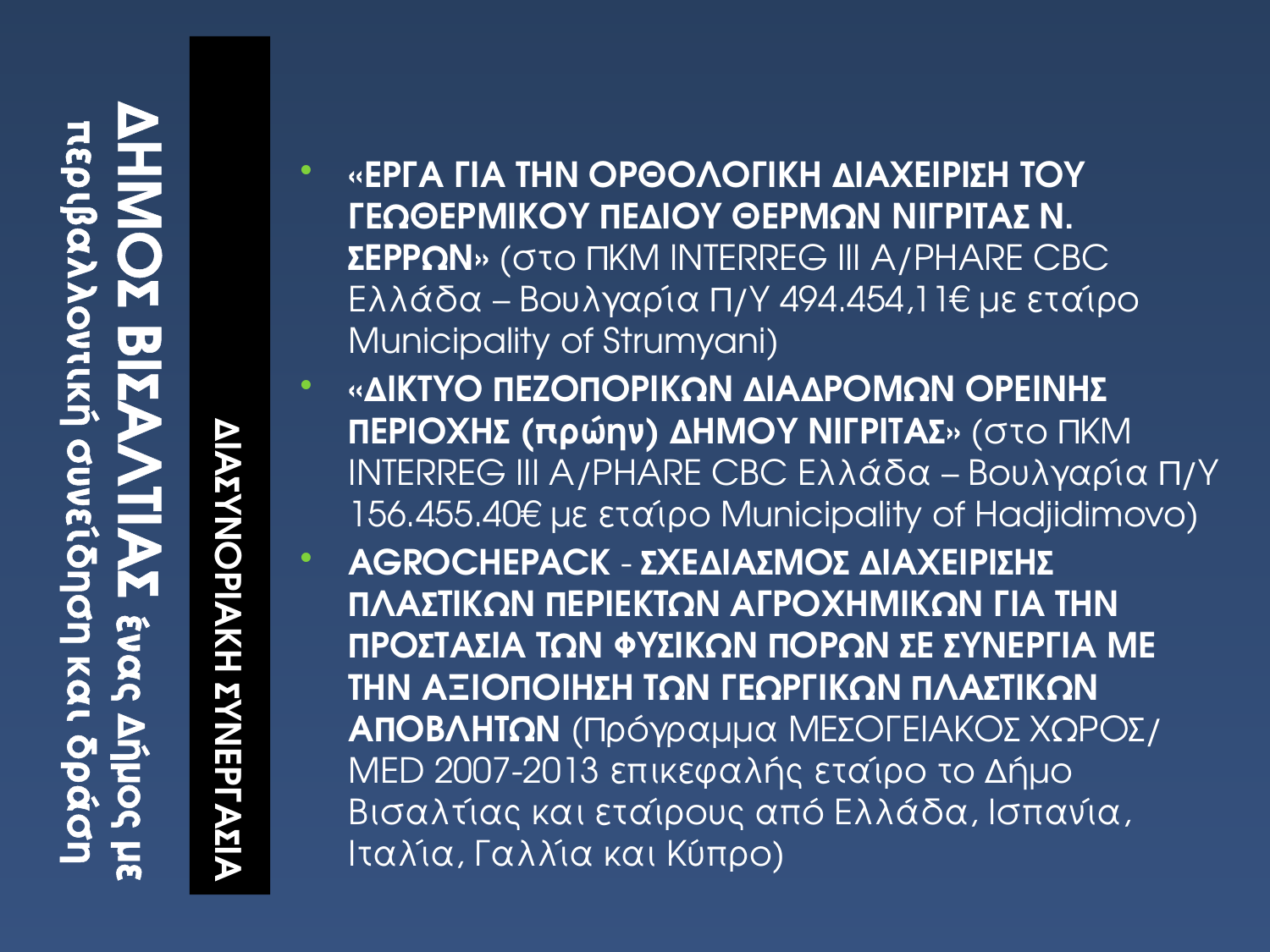

ΔΙΑΣΥΝΟΡΙΑΚΗ ΣΥΝΕΡΓΑΣΙΑ
# ΔΗΜΟΣ ΒΙΣΑΛΤΙΑΣ ένας Δήμος με περιβαλλοντική συνείδηση και δράση
«ΕΡΓΑ ΓΙΑ ΤΗΝ ΟΡΘΟΛΟΓΙΚΗ ΔΙΑΧΕΙΡΙΣΗ ΤΟΥ ΓΕΩΘΕΡΜΙΚΟΥ ΠΕΔΙΟΥ ΘΕΡΜΩΝ ΝΙΓΡΙΤΑΣ Ν. ΣΕΡΡΩΝ» (στο ΠΚΜ INTERREG III A/PHARE CBC Ελλάδα – Βουλγαρία Π/Υ 494.454,11€ με εταίρο Municipality of Strumyani)
«ΔΙΚΤΥΟ ΠΕΖΟΠΟΡΙΚΩΝ ΔΙΑΔΡΟΜΩΝ ΟΡΕΙΝΗΣ ΠΕΡΙΟΧΗΣ (πρώην) ΔΗΜΟΥ ΝΙΓΡΙΤΑΣ» (στο ΠΚΜ INTERREG III A/PHARE CBC Ελλάδα – Βουλγαρία Π/Υ 156.455.40€ με εταίρο Municipality of Hadjidimovo)
AGROCHEPACK - ΣΧΕΔΙΑΣΜΟΣ ΔΙΑΧΕΙΡΙΣΗΣ ΠΛΑΣΤΙΚΩΝ ΠΕΡΙΕΚΤΩΝ ΑΓΡΟΧΗΜΙΚΩΝ ΓΙΑ ΤΗΝ ΠΡΟΣΤΑΣΙΑ ΤΩΝ ΦΥΣΙΚΩΝ ΠΟΡΩΝ ΣΕ ΣΥΝΕΡΓΙΑ ΜΕ ΤΗΝ ΑΞΙΟΠΟΙΗΣΗ ΤΩΝ ΓΕΩΡΓΙΚΩΝ ΠΛΑΣΤΙΚΩΝ ΑΠΟΒΛΗΤΩΝ (Πρόγραμμα ΜΕΣΟΓΕΙΑΚΟΣ ΧΩΡΟΣ/ MED 2007-2013 επικεφαλής εταίρο το Δήμο Βισαλτίας και εταίρους από Ελλάδα, Ισπανία, Ιταλία, Γαλλία και Κύπρο)